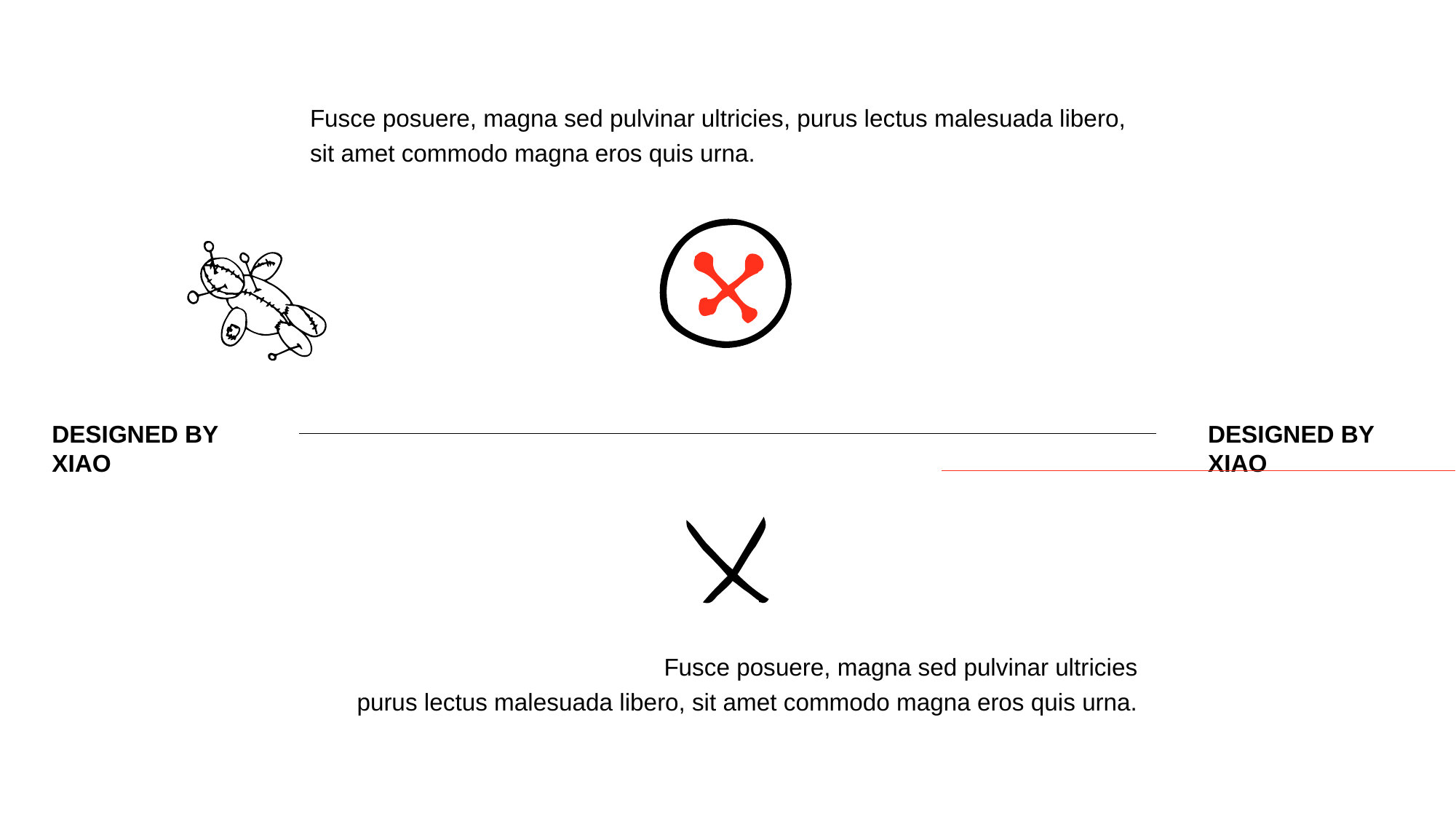

Fusce posuere, magna sed pulvinar ultricies, purus lectus malesuada libero, sit amet commodo magna eros quis urna.

DESIGNED BY XIAO
DESIGNED BY XIAO

Fusce posuere, magna sed pulvinar ultricies
purus lectus malesuada libero, sit amet commodo magna eros quis urna.